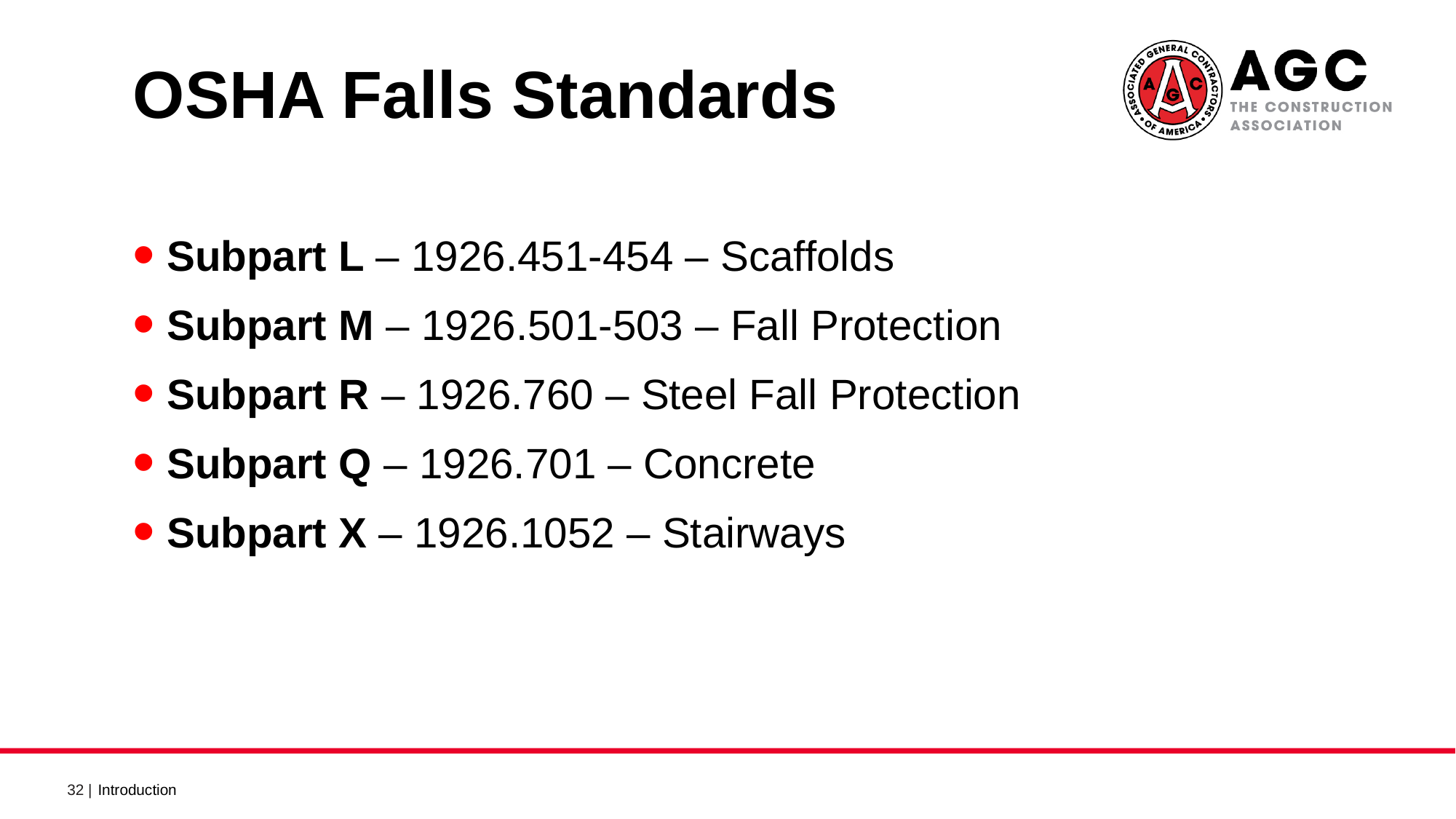

OSHA Falls Standards
Subpart L – 1926.451-454 – Scaffolds
Subpart M – 1926.501-503 – Fall Protection
Subpart R – 1926.760 – Steel Fall Protection
Subpart Q – 1926.701 – Concrete
Subpart X – 1926.1052 – Stairways
Introduction